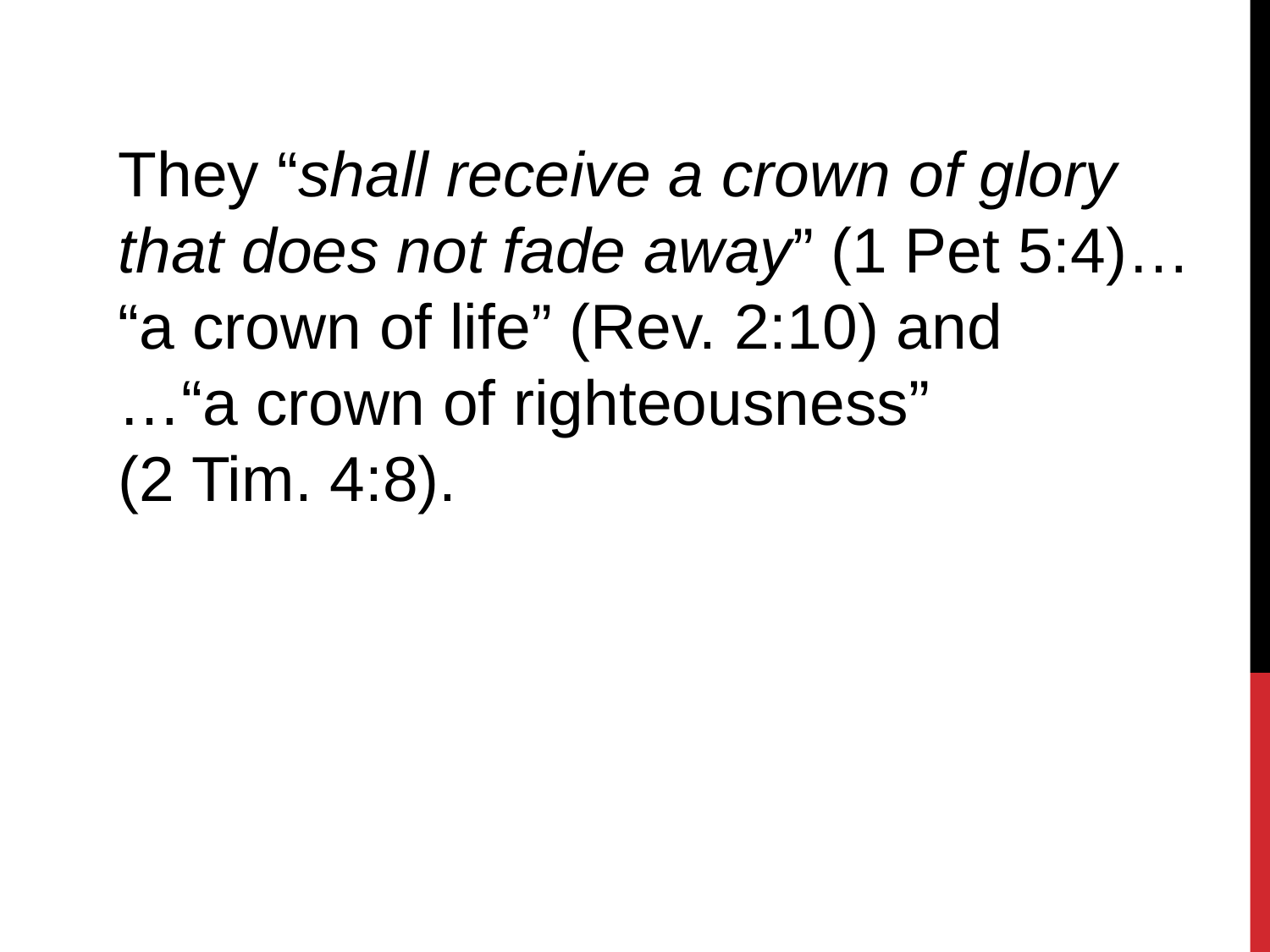

They “shall receive a crown of glory that does not fade away” (1 Pet 5:4)…
“a crown of life” (Rev. 2:10) and
…“a crown of righteousness”
(2 Tim. 4:8).